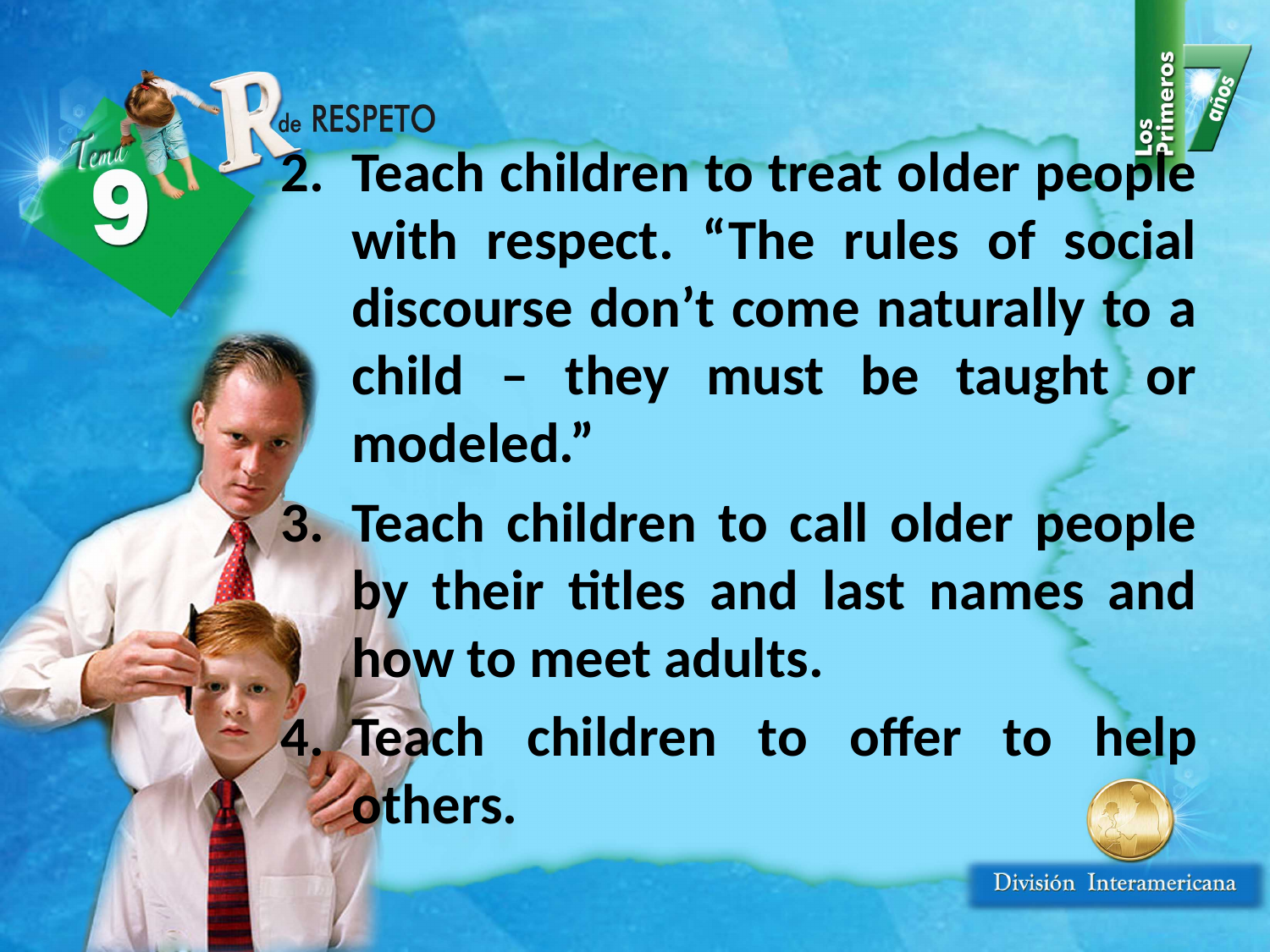

Teach children to treat older people with respect. “The rules of social discourse don’t come naturally to a child – they must be taught or modeled.”
Teach children to call older people by their titles and last names and how to meet adults.
Teach children to offer to help others.